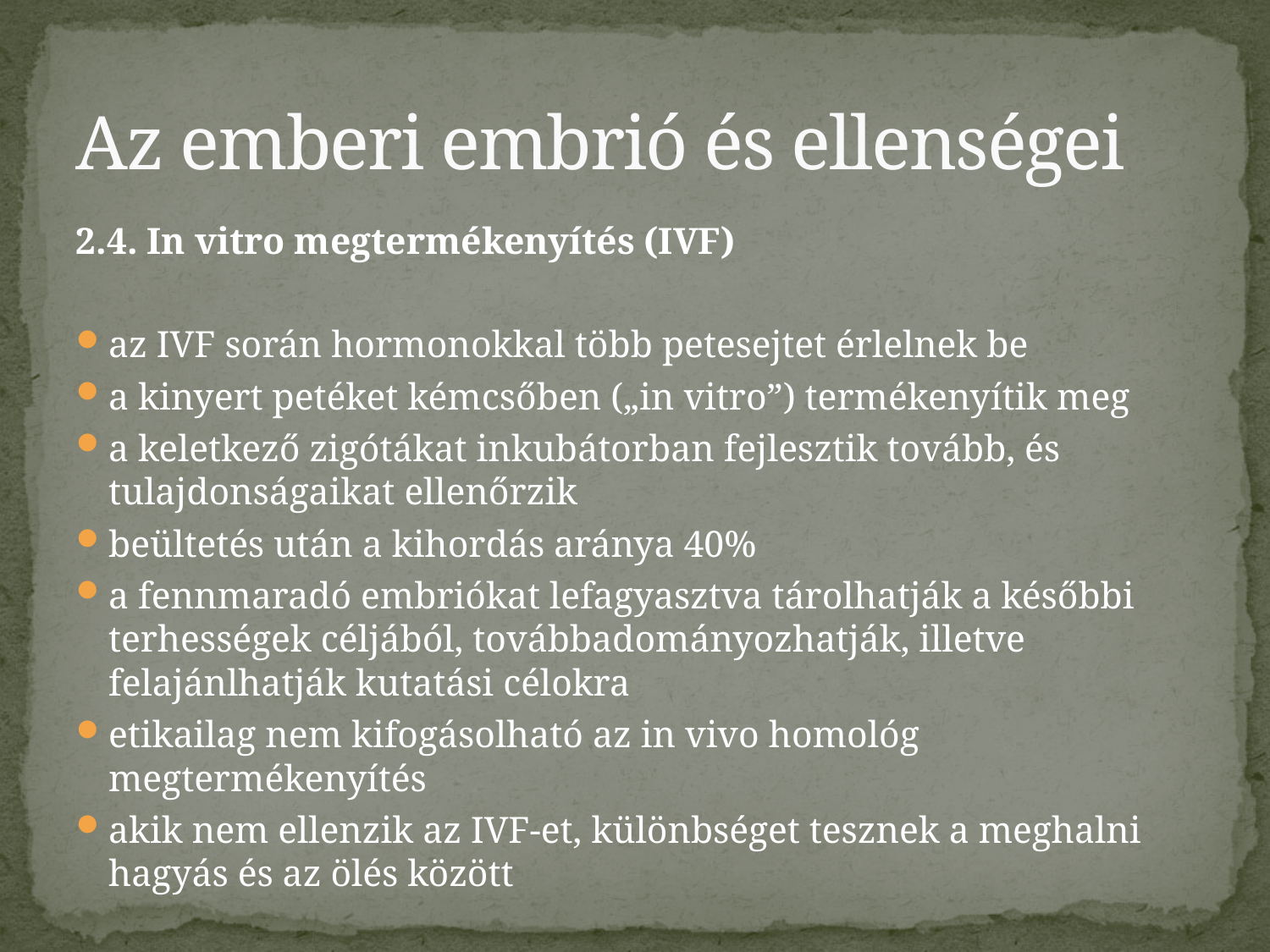

# Az emberi embrió és ellenségei
2.4. In vitro megtermékenyítés (IVF)

az IVF során hormonokkal több petesejtet érlelnek be
a kinyert petéket kémcsőben („in vitro”) termékenyítik meg
a keletkező zigótákat inkubátorban fejlesztik tovább, és tulajdonságaikat ellenőrzik
beültetés után a kihordás aránya 40%
a fennmaradó embriókat lefagyasztva tárolhatják a későbbi terhességek céljából, továbbadományozhatják, illetve felajánlhatják kutatási célokra
etikailag nem kifogásolható az in vivo homológ megtermékenyítés
akik nem ellenzik az IVF-et, különbséget tesznek a meghalni hagyás és az ölés között